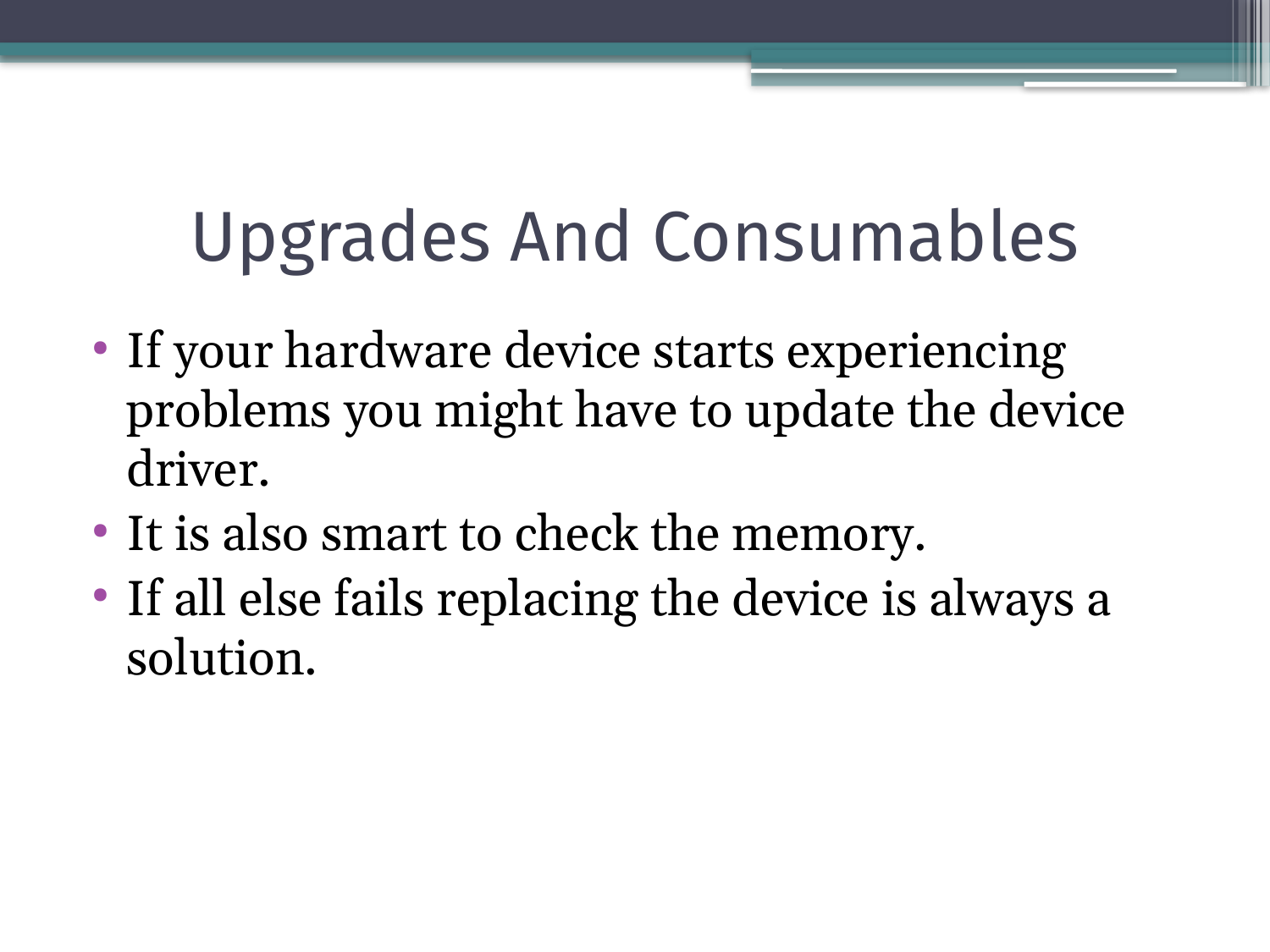

# Upgrades And Consumables
If your hardware device starts experiencing problems you might have to update the device driver.
It is also smart to check the memory.
If all else fails replacing the device is always a solution.